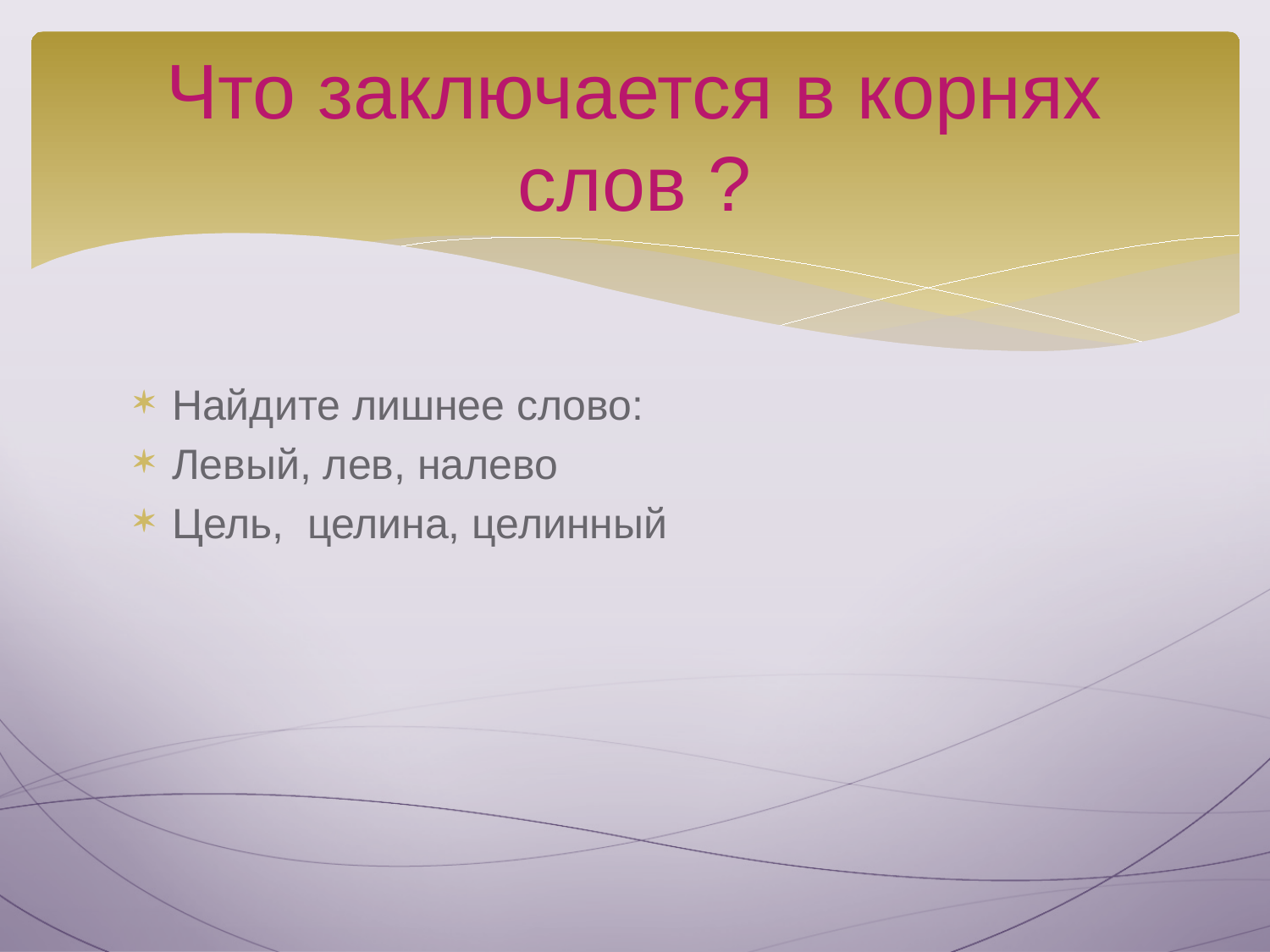

# Что заключается в корнях слов ?
Найдите лишнее слово:
Левый, лев, налево
Цель,  целина, целинный